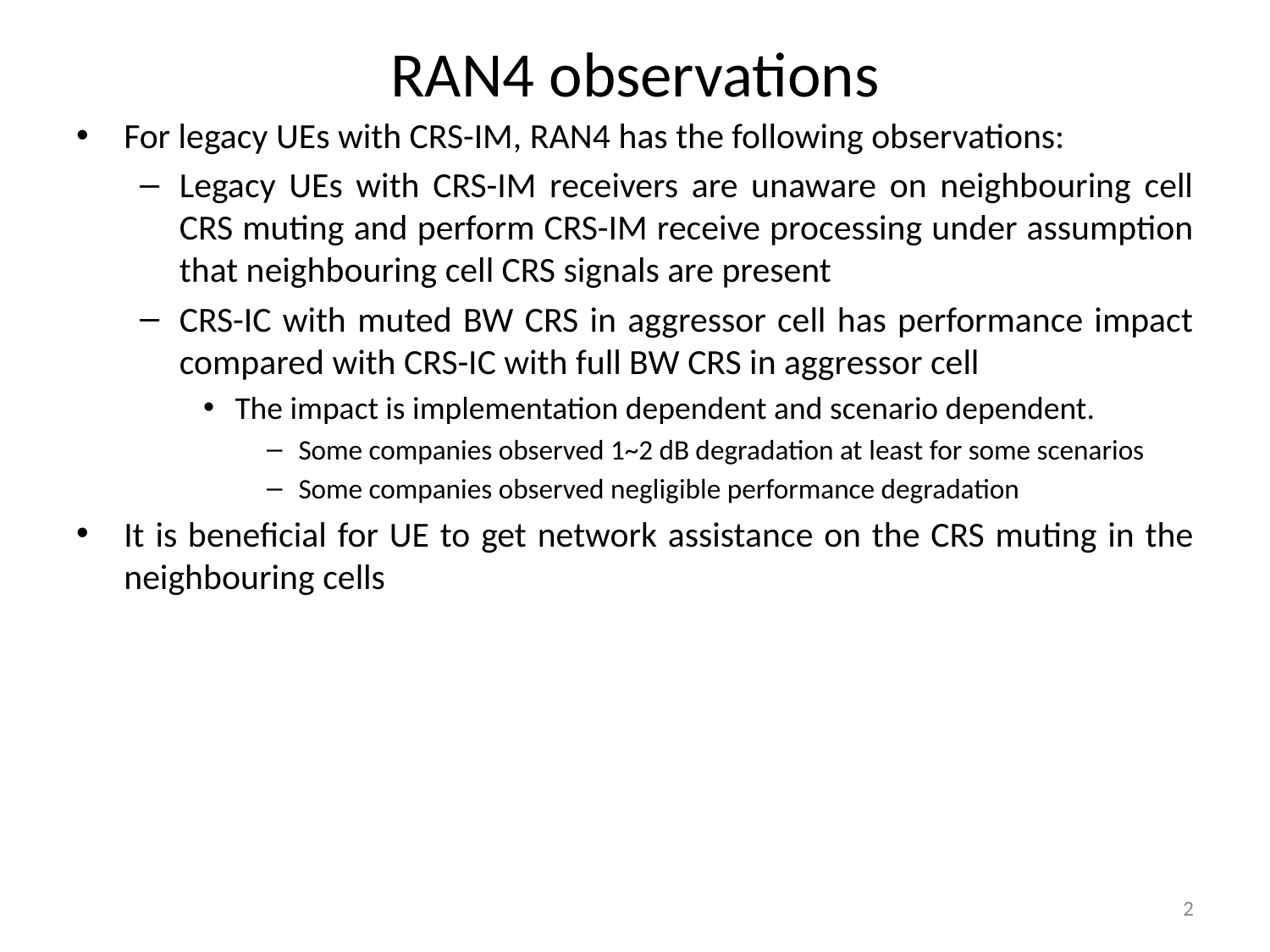

# RAN4 observations
For legacy UEs with CRS-IM, RAN4 has the following observations:
Legacy UEs with CRS-IM receivers are unaware on neighbouring cell CRS muting and perform CRS-IM receive processing under assumption that neighbouring cell CRS signals are present
CRS-IC with muted BW CRS in aggressor cell has performance impact compared with CRS-IC with full BW CRS in aggressor cell
The impact is implementation dependent and scenario dependent.
Some companies observed 1~2 dB degradation at least for some scenarios
Some companies observed negligible performance degradation
It is beneficial for UE to get network assistance on the CRS muting in the neighbouring cells
2